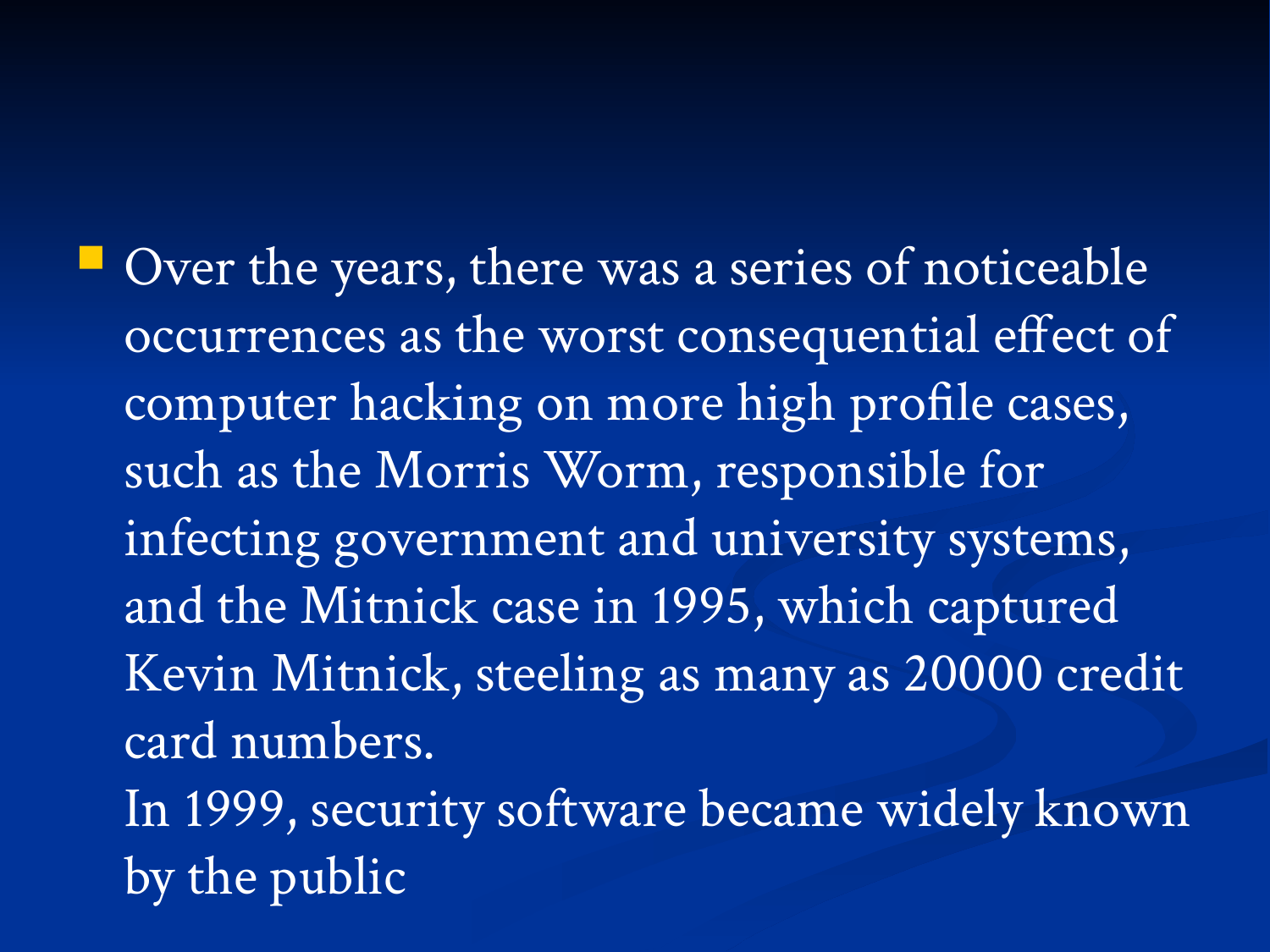

#
Over the years, there was a series of noticeable occurrences as the worst consequential effect of computer hacking on more high profile cases, such as the Morris Worm, responsible for infecting government and university systems, and the Mitnick case in 1995, which captured Kevin Mitnick, steeling as many as 20000 credit card numbers.
In 1999, security software became widely known by the public